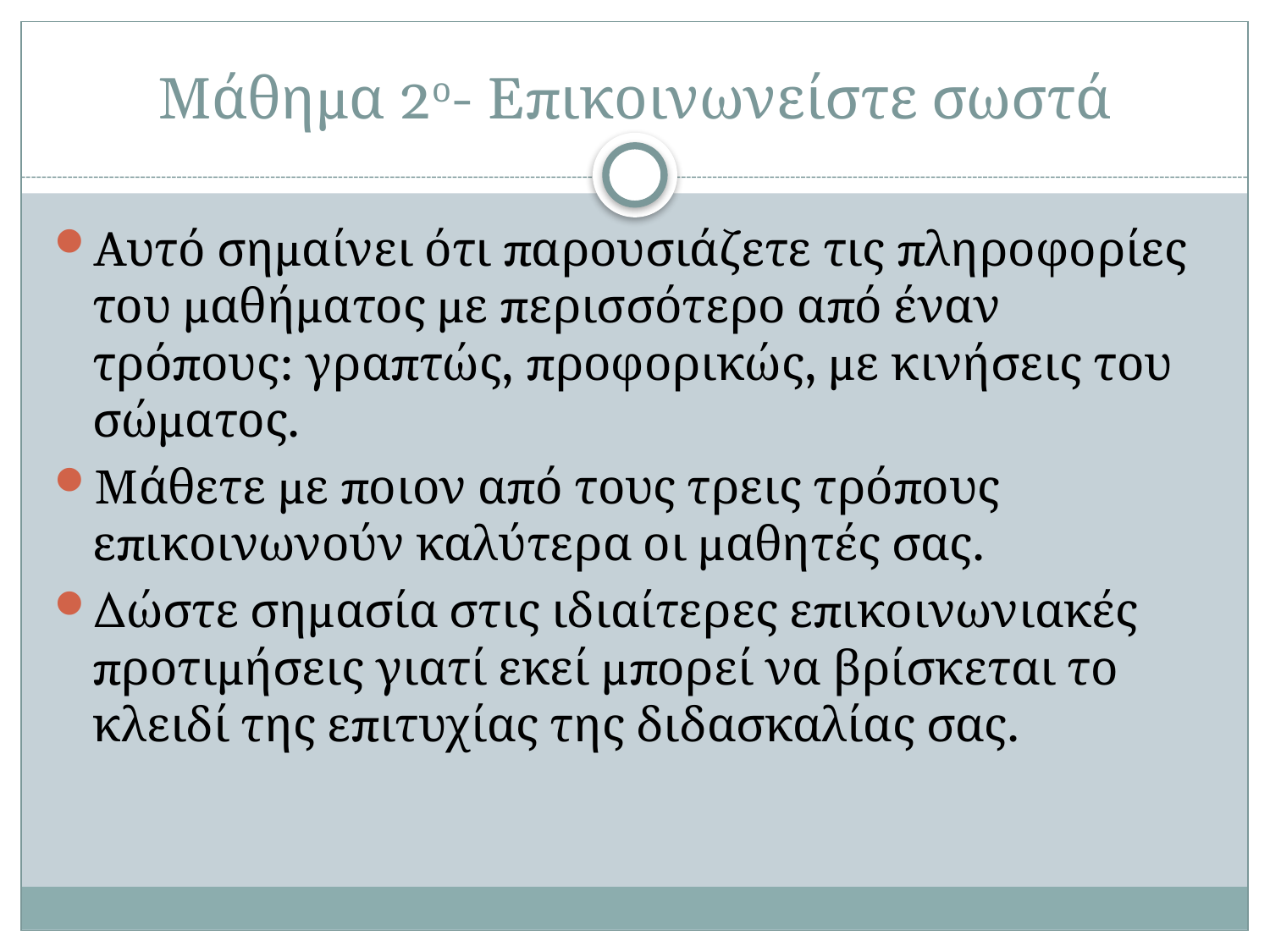

# Μάθημα 2ο- Επικοινωνείστε σωστά
Αυτό σημαίνει ότι παρουσιάζετε τις πληροφορίες του μαθήματος με περισσότερο από έναν τρόπους: γραπτώς, προφορικώς, με κινήσεις του σώματος.
Μάθετε με ποιον από τους τρεις τρόπους επικοινωνούν καλύτερα οι μαθητές σας.
Δώστε σημασία στις ιδιαίτερες επικοινωνιακές προτιμήσεις γιατί εκεί μπορεί να βρίσκεται το κλειδί της επιτυχίας της διδασκαλίας σας.